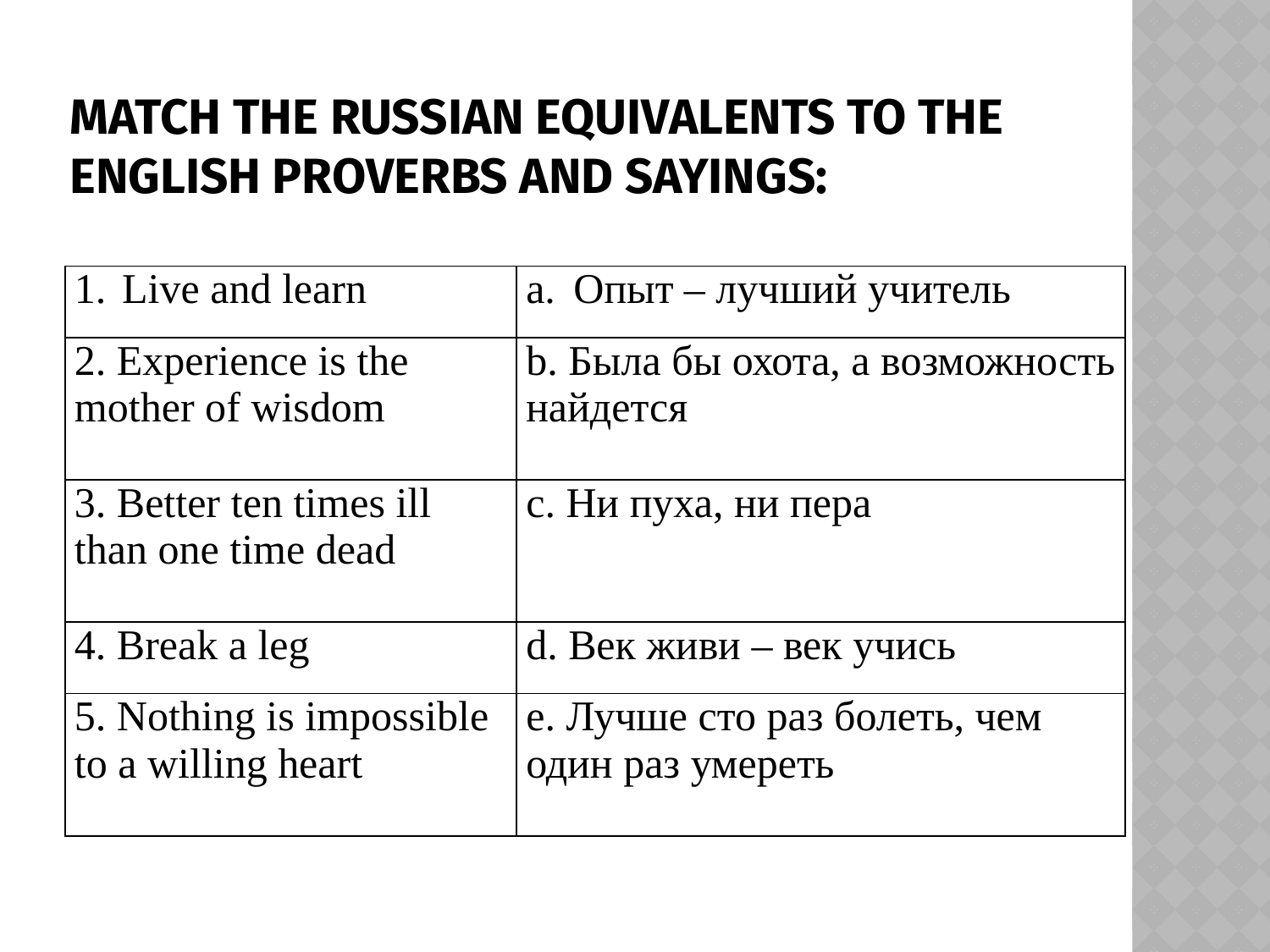

# Match the Russian equivalents to the English proverbs and sayings:
| Live and learn | Опыт – лучший учитель |
| --- | --- |
| 2. Experience is the mother of wisdom | b. Была бы охота, а возможность найдется |
| 3. Better ten times ill than one time dead | c. Ни пуха, ни пера |
| 4. Break a leg | d. Век живи – век учись |
| 5. Nothing is impossible to a willing heart | e. Лучше сто раз болеть, чем один раз умереть |